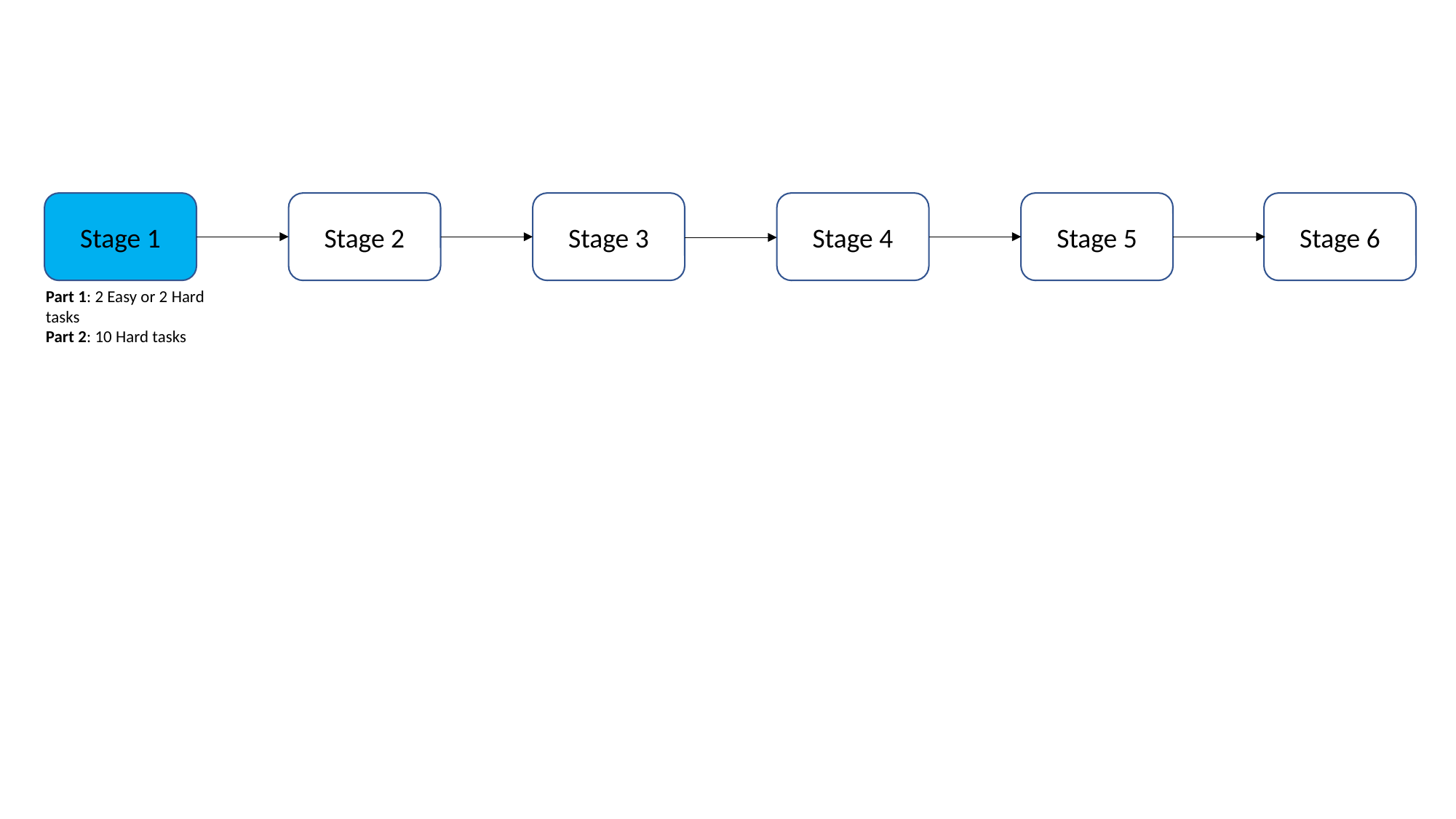

Stage 6
Stage 5
Stage 4
Stage 3
Stage 1
Stage 2
Part 1: 2 Easy or 2 Hard tasks
Part 2: 10 Hard tasks